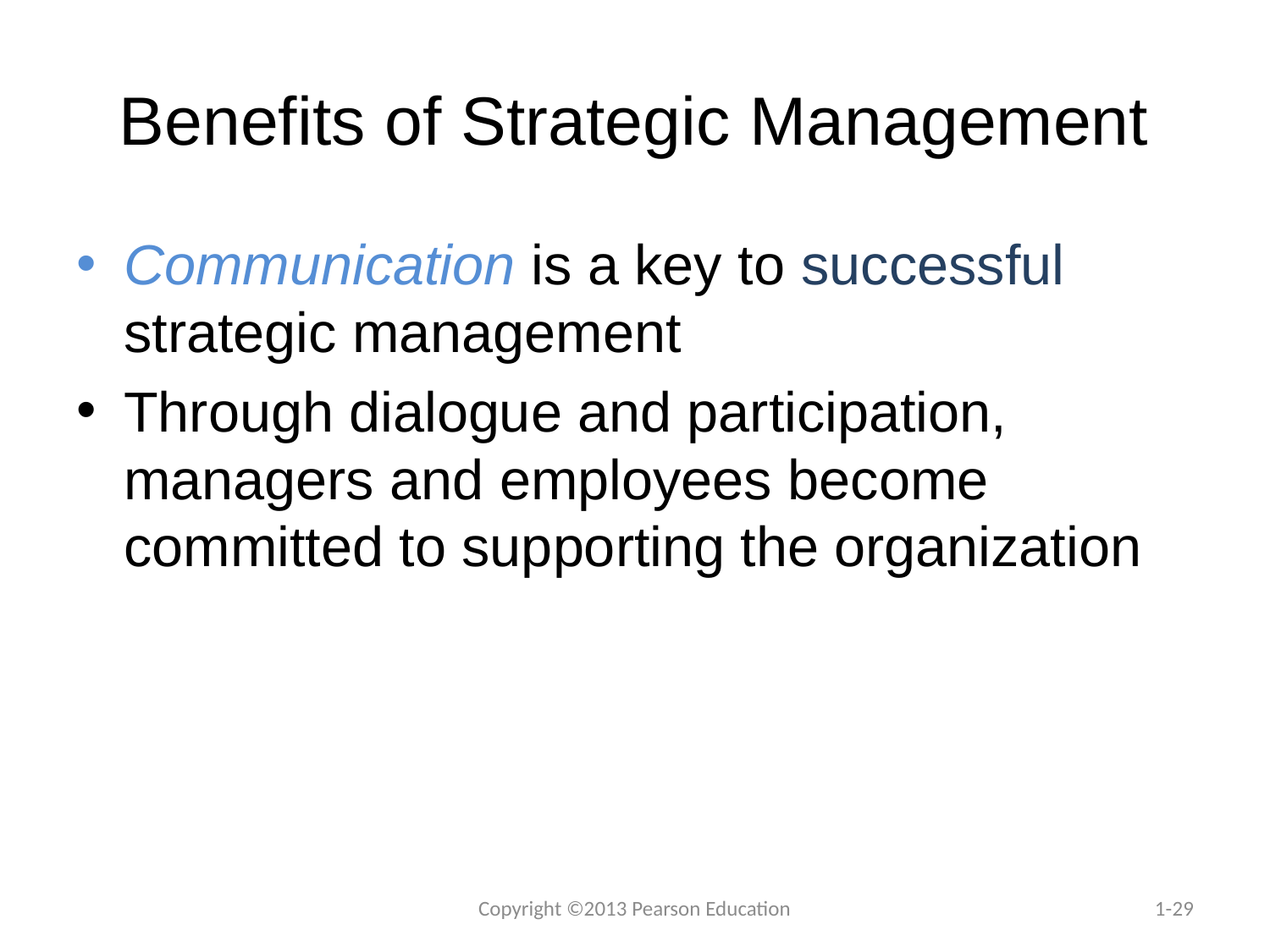

# Benefits of Strategic Management
Communication is a key to successful strategic management
Through dialogue and participation, managers and employees become committed to supporting the organization
Copyright ©2013 Pearson Education
1-29